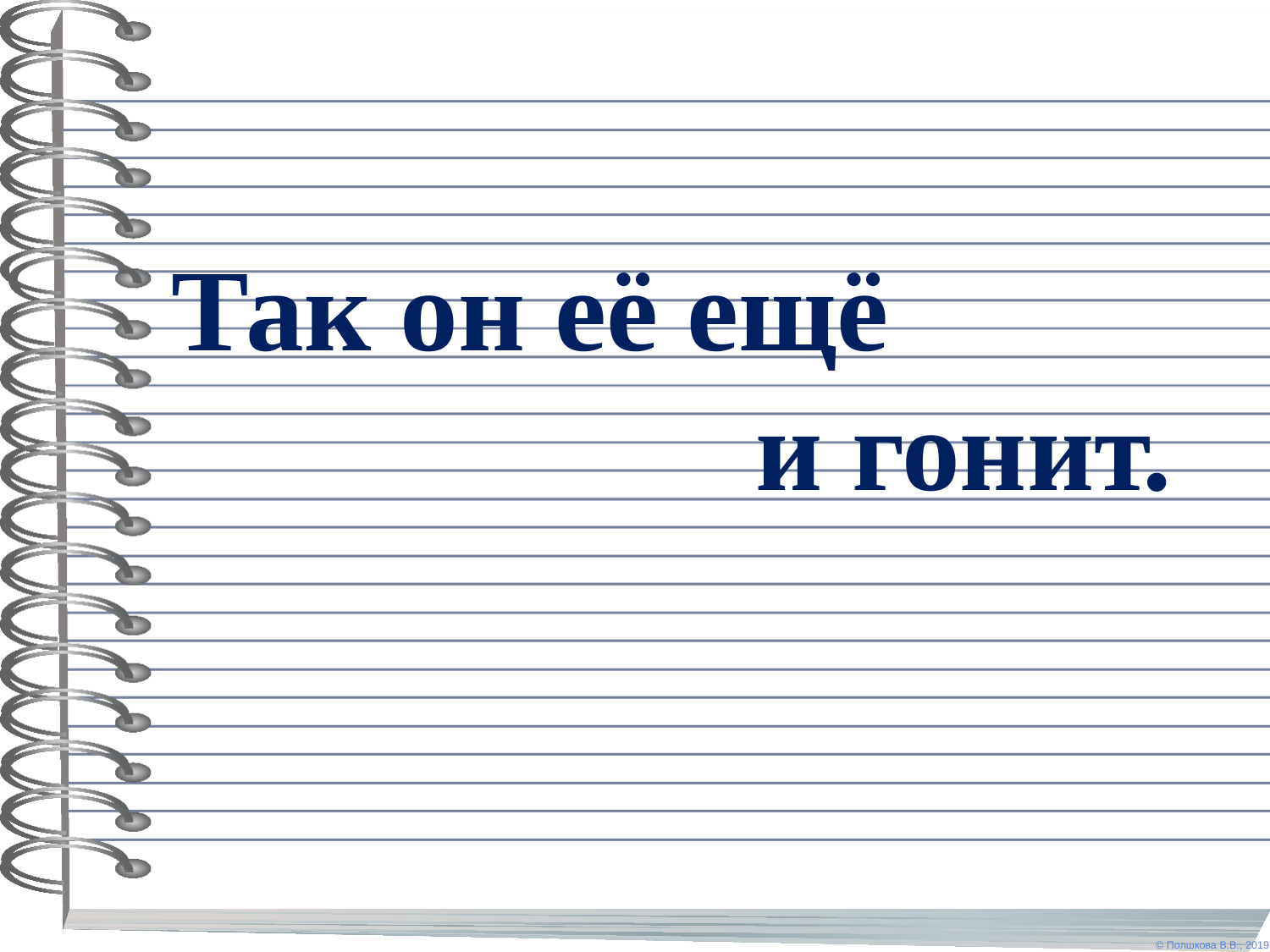

#
Так он её ещё
                    и гонит.